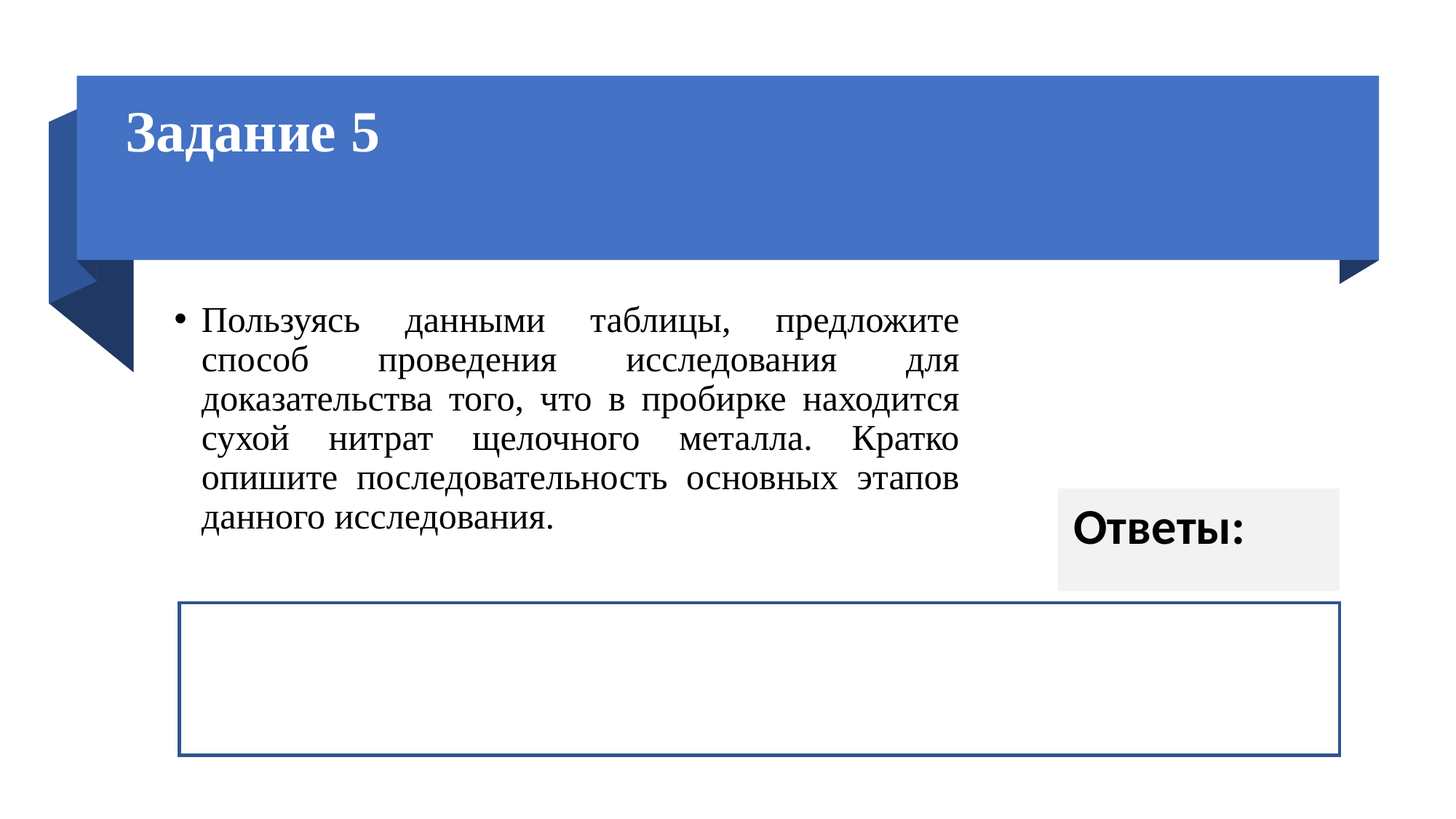

# Задание 5

Пользуясь данными таблицы, предложите способ проведения исследования для доказательства того, что в пробирке находится сухой нитрат щелочного металла. Кратко опишите последовательность основных этапов данного исследования.

| Ответы: |
| --- |